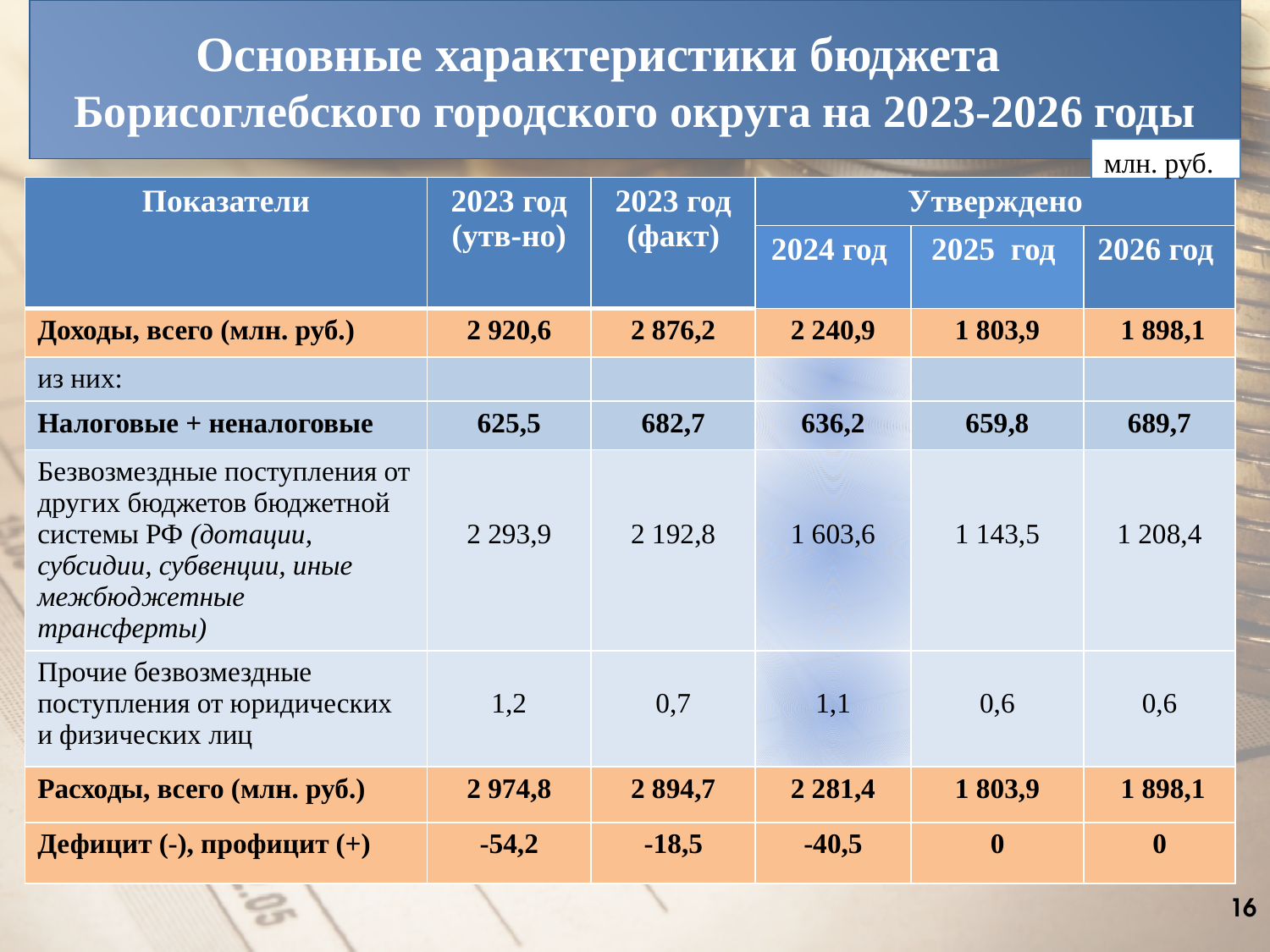

# Основные характеристики бюджета       Борисоглебского городского округа на 2023-2026 годы
млн. руб.
| Показатели | 2023 год (утв-но) | 2023 год (факт) | Утверждено |  |  |
| --- | --- | --- | --- | --- | --- |
|  |  |  | 2024 год | 2025 год | 2026 год |
| Доходы, всего (млн. руб.) | 2 920,6 | 2 876,2 | 2 240,9 | 1 803,9 | 1 898,1 |
| из них: |  |  |  |  |  |
| Налоговые + неналоговые | 625,5 | 682,7 | 636,2 | 659,8 | 689,7 |
| Безвозмездные поступления от других бюджетов бюджетной системы РФ (дотации, субсидии, субвенции, иные межбюджетные трансферты) | 2 293,9 | 2 192,8 | 1 603,6 | 1 143,5 | 1 208,4 |
| Прочие безвозмездные поступления от юридических и физических лиц | 1,2 | 0,7 | 1,1 | 0,6 | 0,6 |
| Расходы, всего (млн. руб.) | 2 974,8 | 2 894,7 | 2 281,4 | 1 803,9 | 1 898,1 |
| Дефицит (-), профицит (+) | -54,2 | -18,5 | -40,5 | 0 | 0 |
16